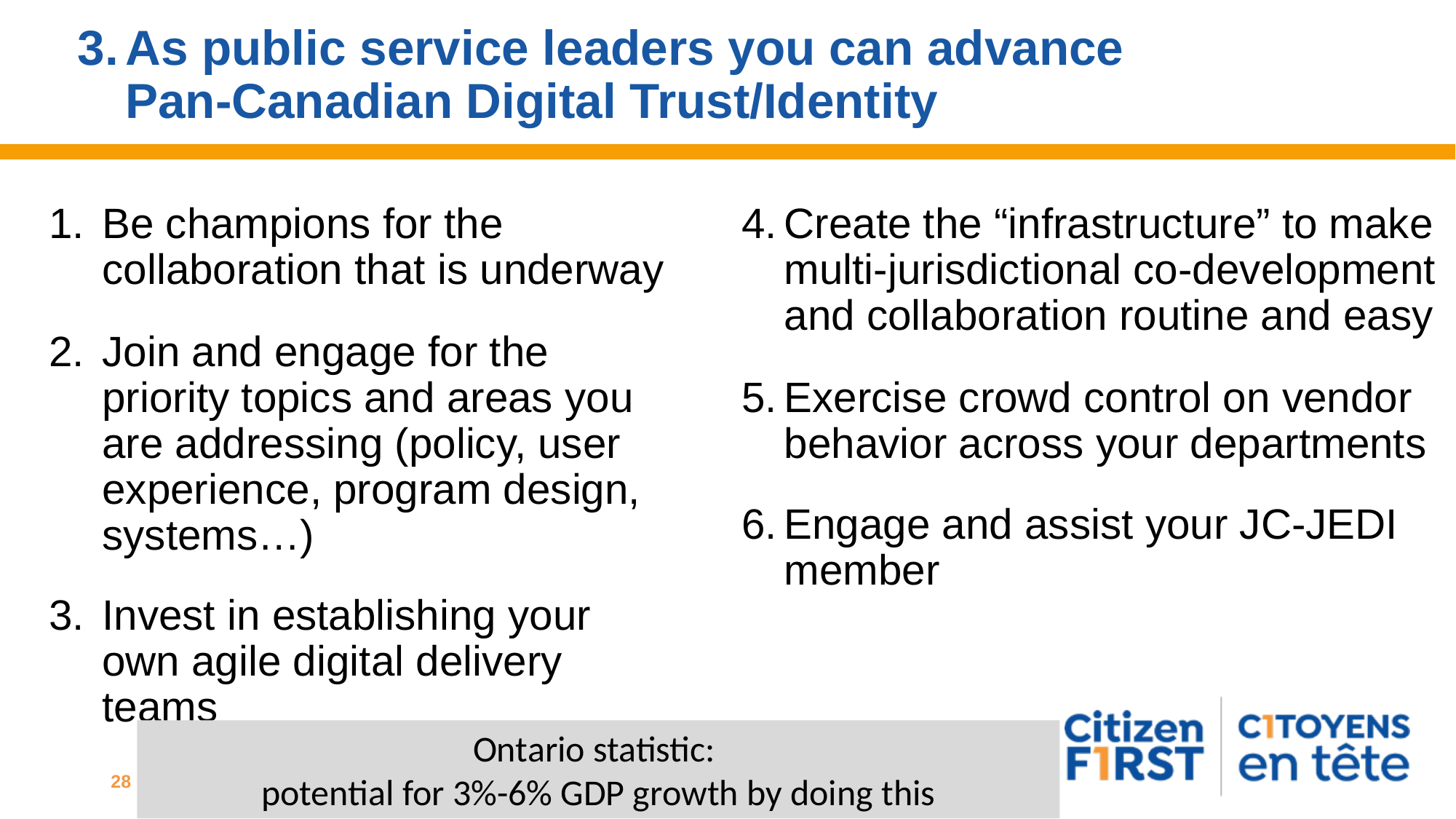

# 3.	As public service leaders you can advance Pan-Canadian Digital Trust/Identity
Be champions for the collaboration that is underway
Join and engage for the priority topics and areas you are addressing (policy, user experience, program design, systems…)
Invest in establishing your own agile digital delivery teams

Create the “infrastructure” to make multi-jurisdictional co-development and collaboration routine and easy
Exercise crowd control on vendor behavior across your departments
Engage and assist your JC-JEDI member
Ontario statistic:
potential for 3%-6% GDP growth by doing this
28